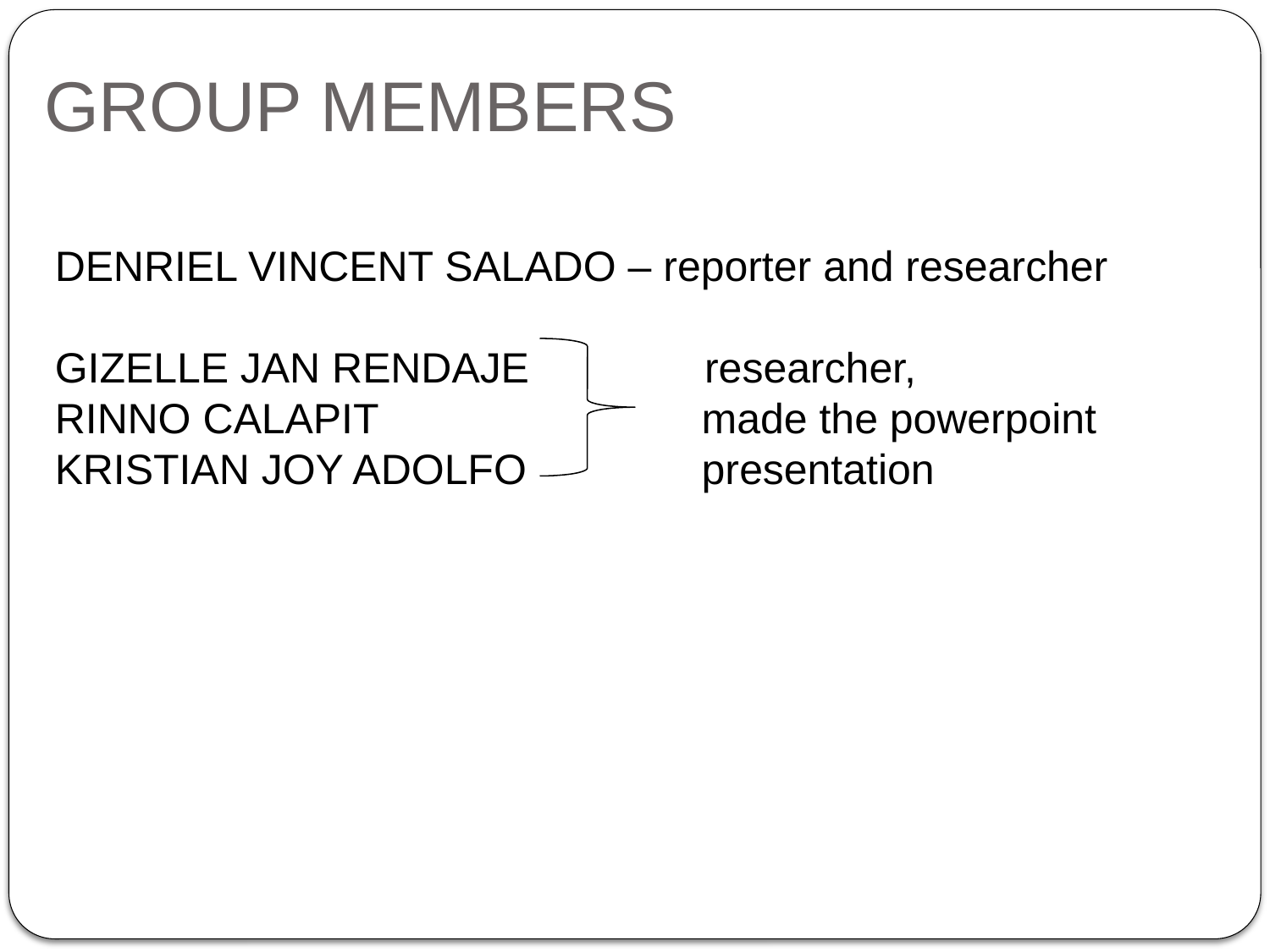

# GROUP MEMBERS
DENRIEL VINCENT SALADO – reporter and researcher

GIZELLE JAN RENDAJE 	            researcher,
RINNO CALAPIT			 made the powerpoint
KRISTIAN JOY ADOLFO		 presentation